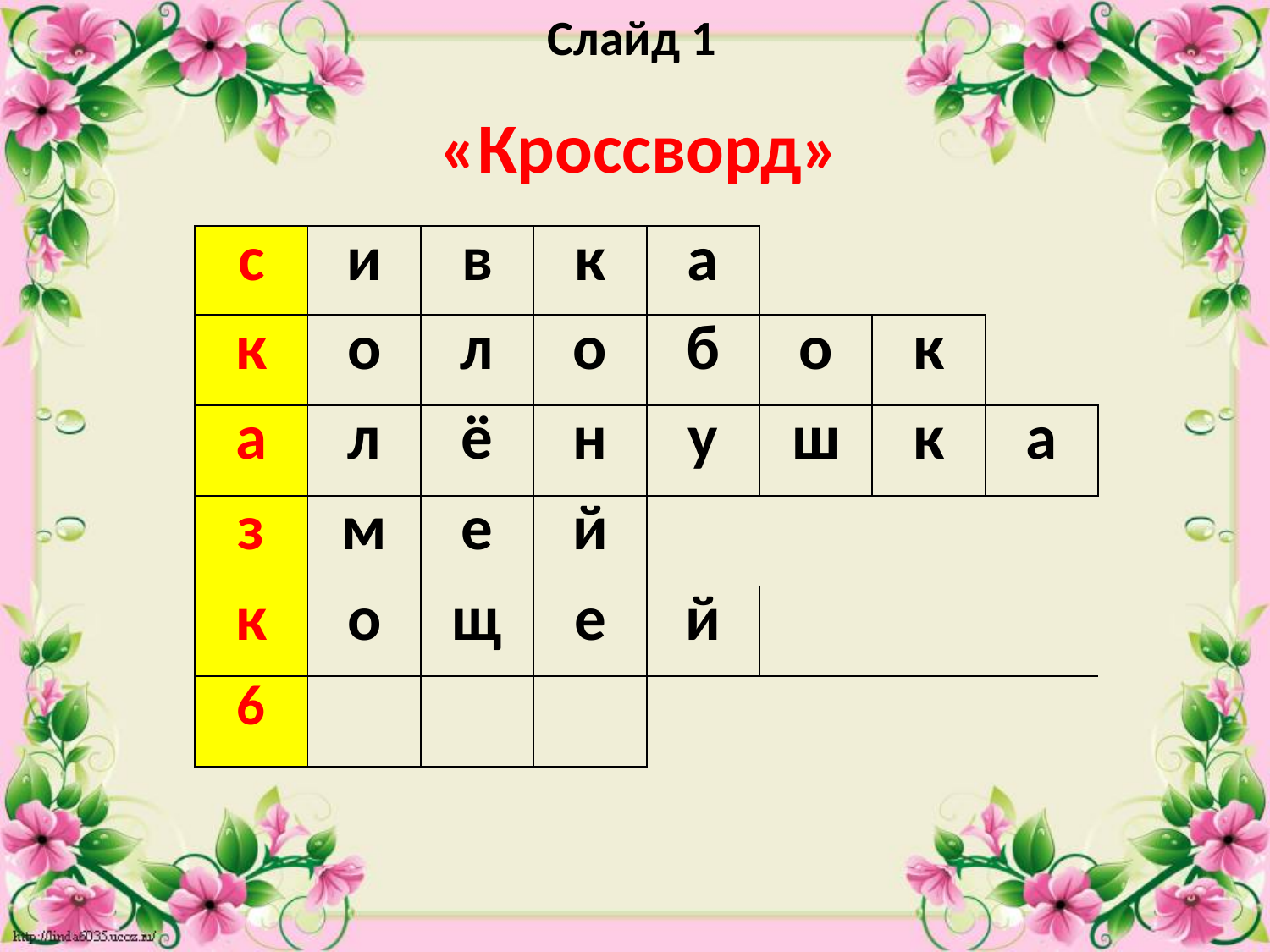

Слайд 1
«Кроссворд»
| с | и | в | к | а |  |  |  |
| --- | --- | --- | --- | --- | --- | --- | --- |
| к | о | л | о | б | о | к |  |
| а | л | ё | н | у | ш | к | а |
| з | м | е | й |  |  |  |  |
| к | о | щ | е | й |  |  |  |
| 6 |  |  |  |  |  |  |  |